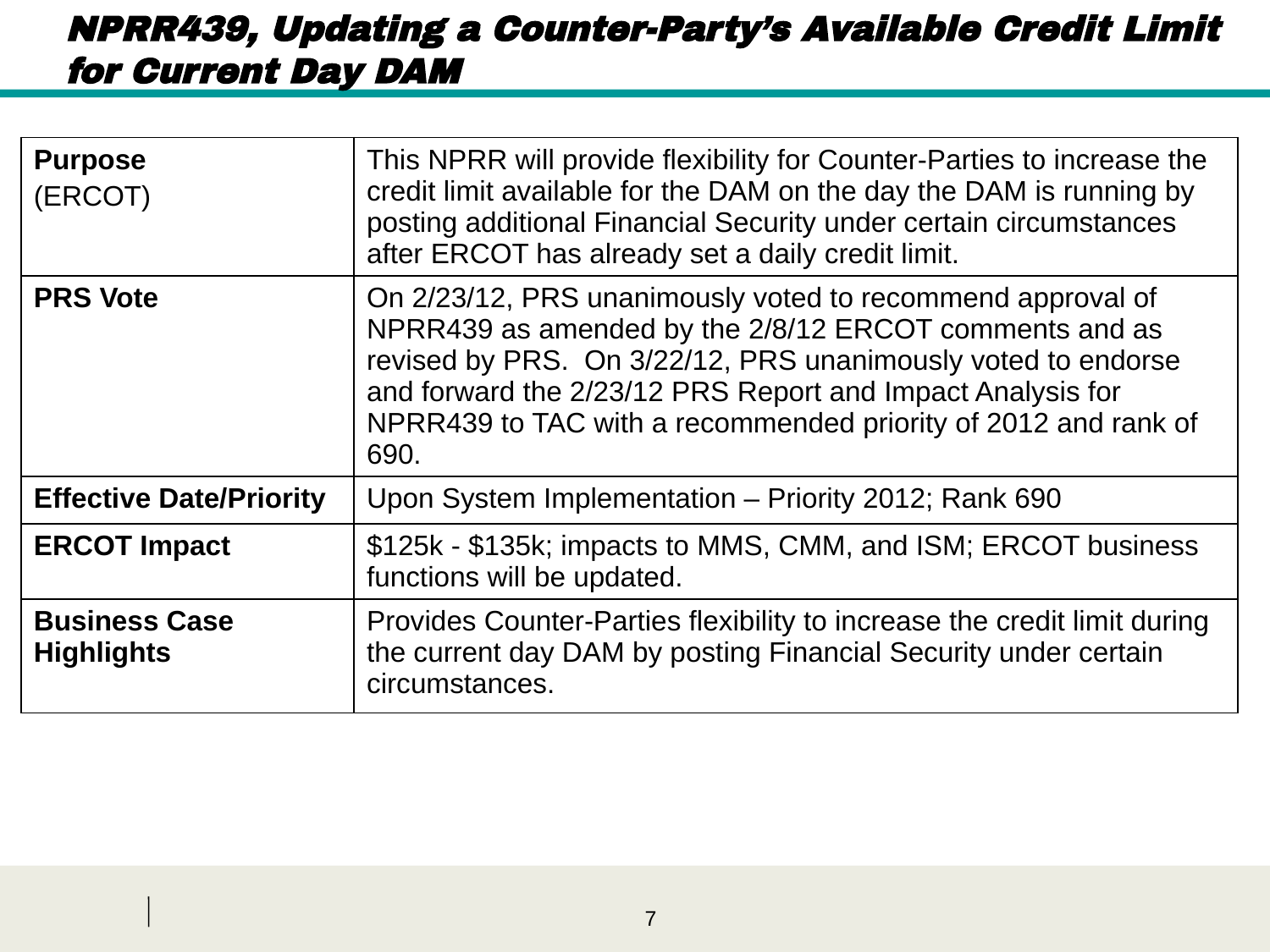

NPRR439, Updating a Counter-Party’s Available Credit Limit for Current Day DAM
| Purpose (ERCOT) | This NPRR will provide flexibility for Counter-Parties to increase the credit limit available for the DAM on the day the DAM is running by posting additional Financial Security under certain circumstances after ERCOT has already set a daily credit limit. |
| --- | --- |
| PRS Vote | On 2/23/12, PRS unanimously voted to recommend approval of NPRR439 as amended by the 2/8/12 ERCOT comments and as revised by PRS. On 3/22/12, PRS unanimously voted to endorse and forward the 2/23/12 PRS Report and Impact Analysis for NPRR439 to TAC with a recommended priority of 2012 and rank of 690. |
| Effective Date/Priority | Upon System Implementation – Priority 2012; Rank 690 |
| ERCOT Impact | $125k - $135k; impacts to MMS, CMM, and ISM; ERCOT business functions will be updated. |
| Business Case Highlights | Provides Counter-Parties flexibility to increase the credit limit during the current day DAM by posting Financial Security under certain circumstances. |